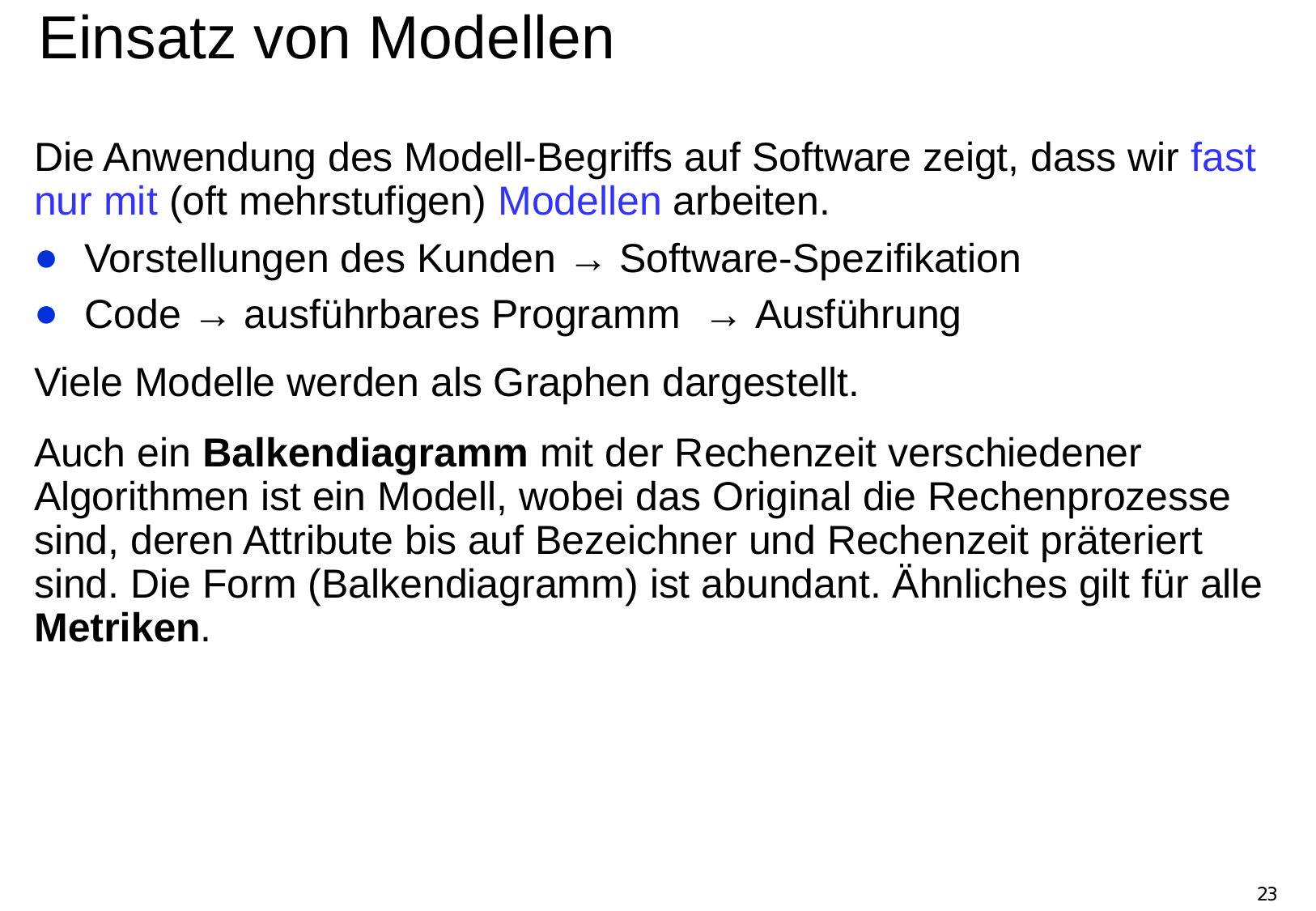

# Einsatz von Modellen
Die Anwendung des Modell-Begriffs auf Software zeigt, dass wir fast nur mit (oft mehrstufigen) Modellen arbeiten.
Vorstellungen des Kunden → Software-Spezifikation
Code → ausführbares Programm  → Ausführung
Viele Modelle werden als Graphen dargestellt.
Auch ein Balkendiagramm mit der Rechenzeit verschiedener Algorithmen ist ein Modell, wobei das Original die Rechenprozesse sind, deren Attribute bis auf Bezeichner und Rechenzeit präteriert sind. Die Form (Balkendiagramm) ist abundant. Ähnliches gilt für alle Metriken.

23